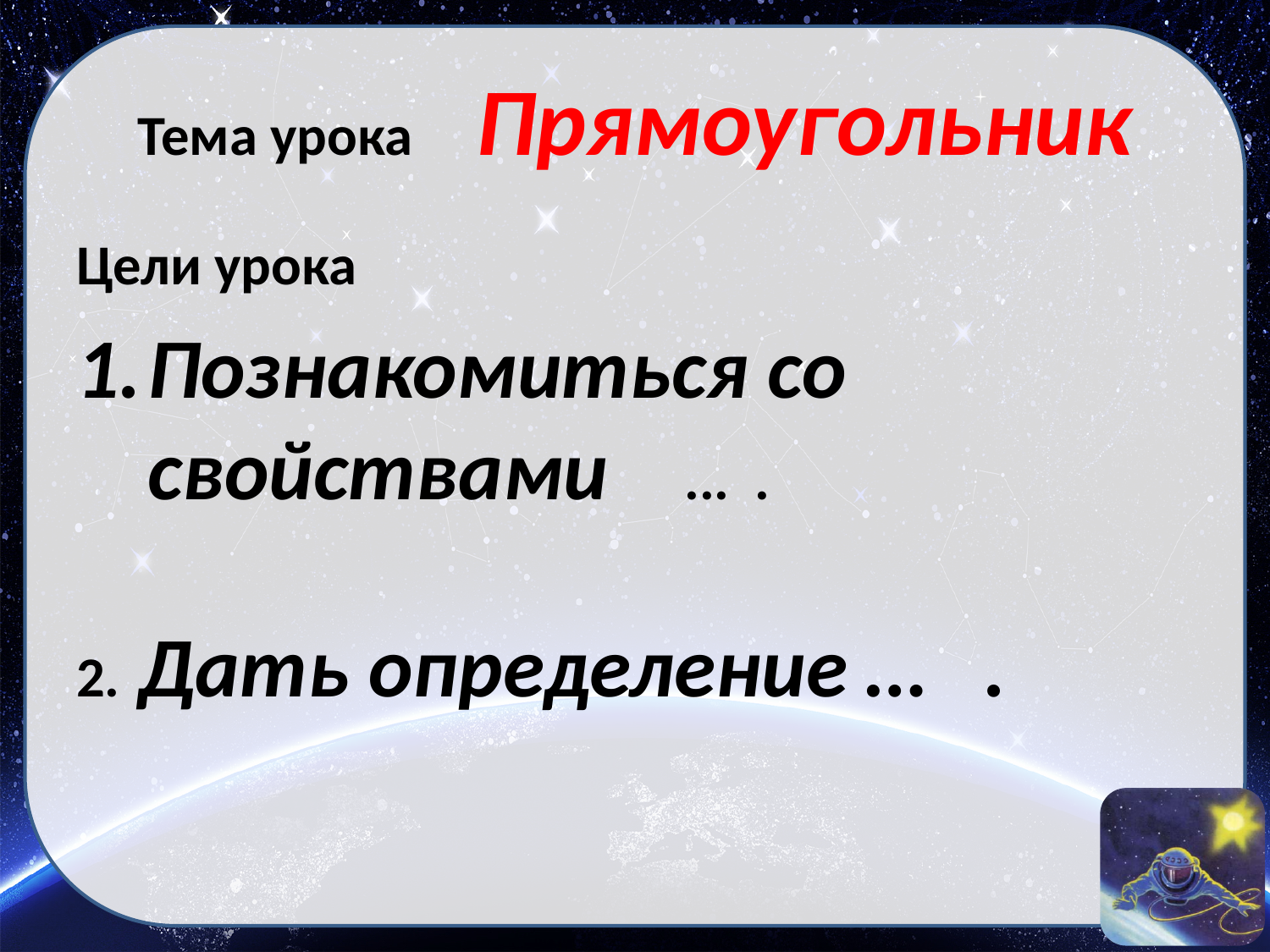

# Тема урока     Прямоугольник
Цели урока
Познакомиться со свойствами    ...  .

2. Дать определение …   .